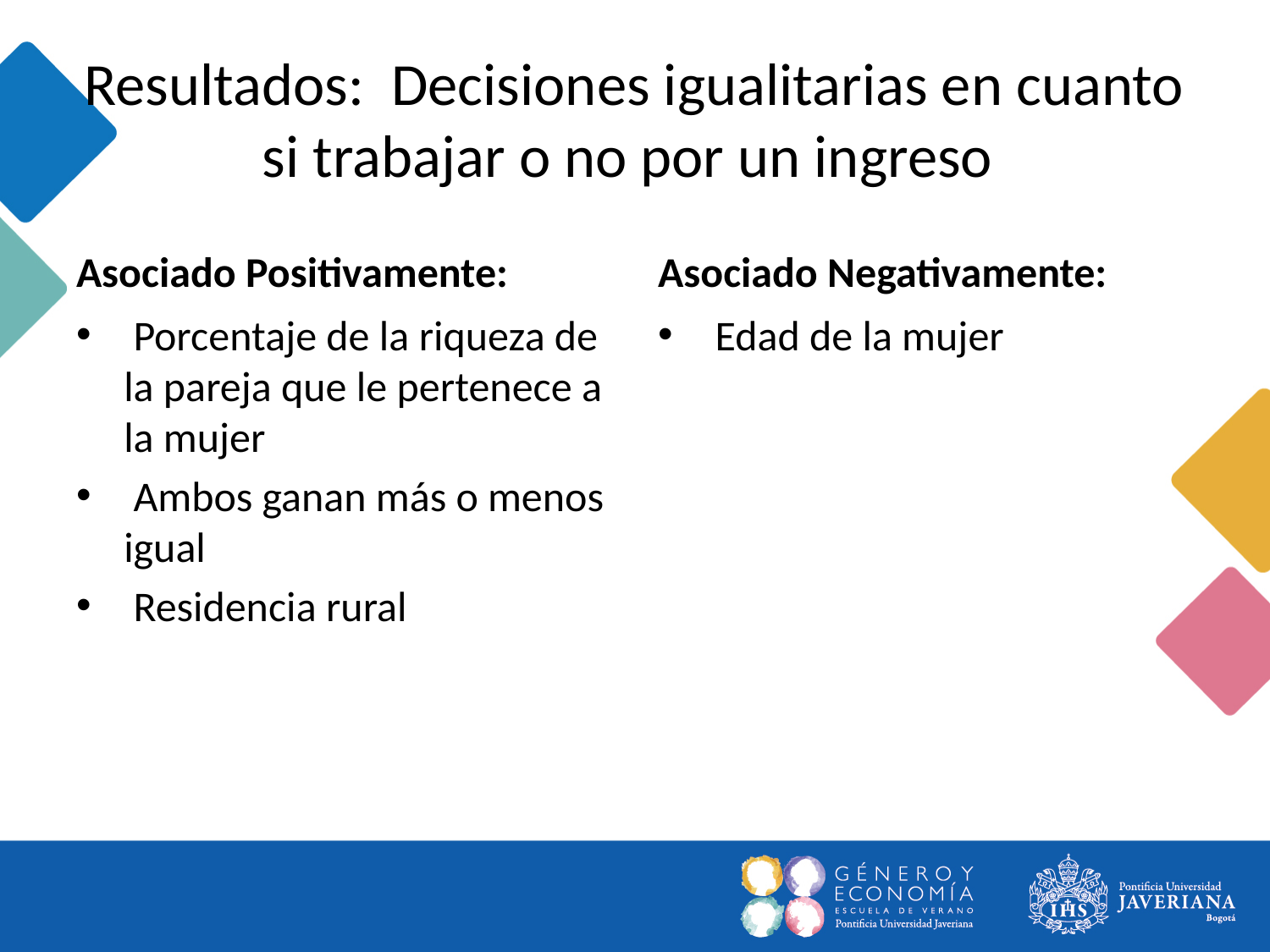

# Resultados:  Decisiones igualitarias en cuanto si trabajar o no por un ingreso
Asociado Positivamente:
Asociado Negativamente:
 Porcentaje de la riqueza de la pareja que le pertenece a la mujer
 Ambos ganan más o menos igual
 Residencia rural
 Edad de la mujer